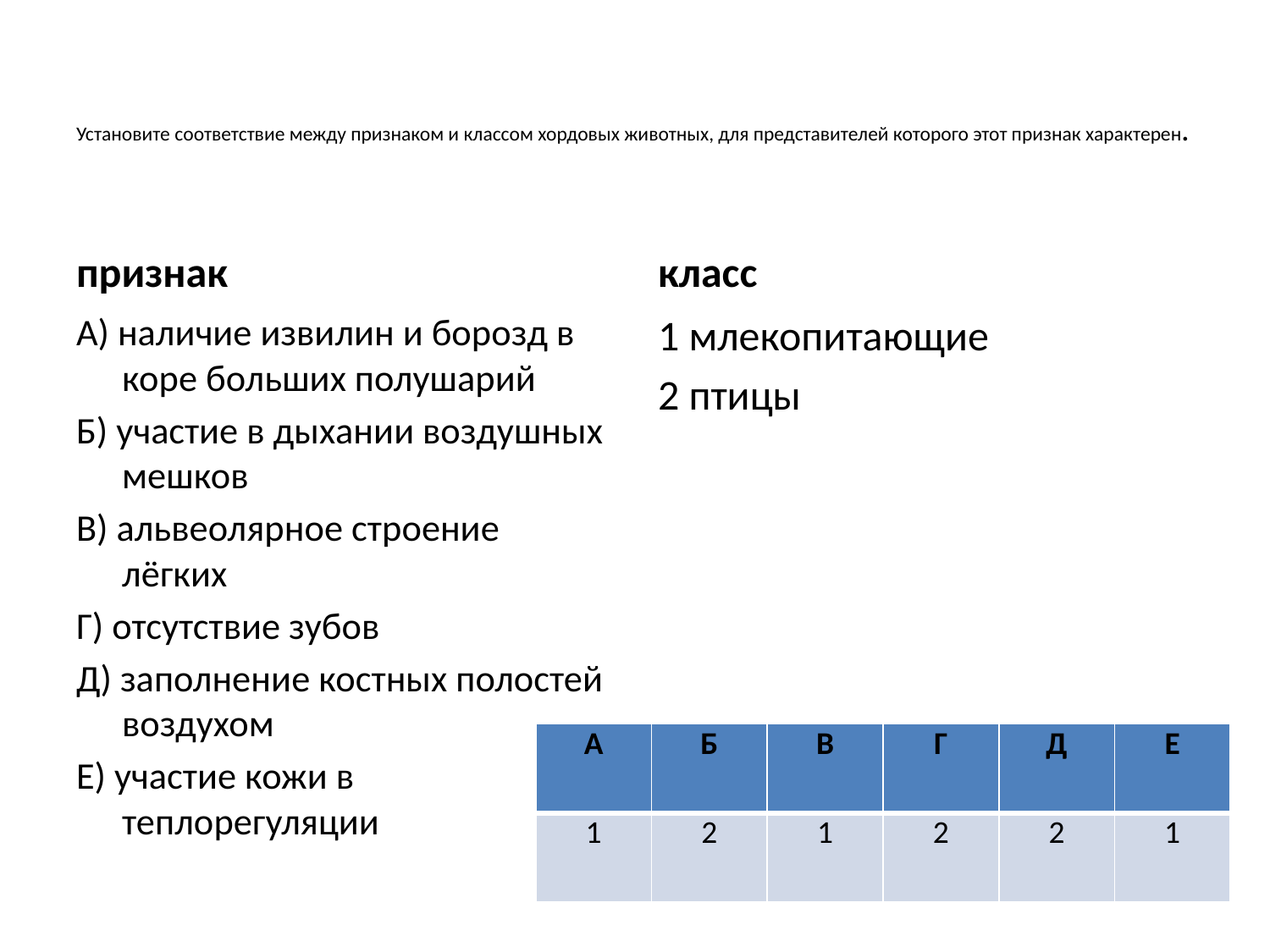

# Установите соответствие между признаком и классом хордовых животных, для представителей которого этот признак характерен.
признак
класс
А) наличие извилин и борозд в коре  больших полушарий
Б) участие в дыхании воздушных мешков
В) альвеолярное строение лёгких
Г) отсутствие зубов
Д) заполнение костных полостей воздухом
Е) участие кожи в теплорегуляции
1 млекопитающие
2 птицы

| А | Б | В | Г | Д | Е |
| --- | --- | --- | --- | --- | --- |
| 1 | 2 | 1 | 2 | 2 | 1 |